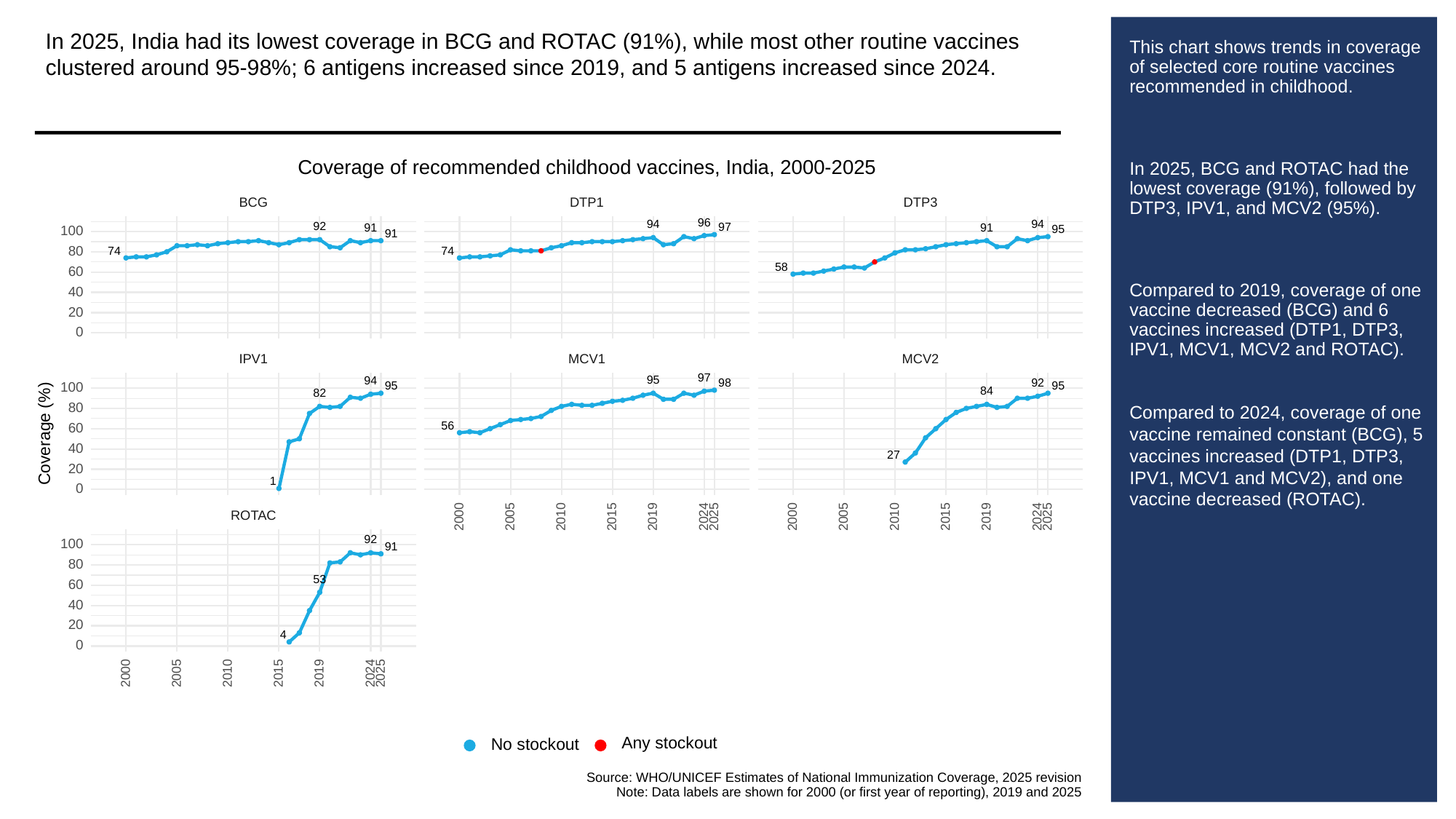

In 2025, India had its lowest coverage in BCG and ROTAC (91%), while most other routine vaccines clustered around 95-98%; 6 antigens increased since 2019, and 5 antigens increased since 2024.
# This chart shows trends in coverage of selected core routine vaccines recommended in childhood.

In 2025, BCG and ROTAC had the lowest coverage (91%), followed by DTP3, IPV1, and MCV2 (95%).

Compared to 2019, coverage of one vaccine decreased (BCG) and 6 vaccines increased (DTP1, DTP3, IPV1, MCV1, MCV2 and ROTAC).

Compared to 2024, coverage of one vaccine remained constant (BCG), 5 vaccines increased (DTP1, DTP3, IPV1, MCV1 and MCV2), and one vaccine decreased (ROTAC).

Coverage of recommended childhood vaccines, India, 2000-2025
BCG
DTP3
DTP1

96
94
94

92
97
91
91
95
100
91

80
74
74

58

60

40

20

0

MCV1
MCV2
IPV1

97
95
94

98
92
95
95
100
84

82

80

56

60
Coverage (%)

40

27

20

1

0

ROTAC
2000
2005
2010
2015
2019
2024
2025
2000
2005
2010
2015
2019
2024
2025

92
100
91

80

53
60

40

20

4

0

2000
2005
2010
2015
2019
2024
2025
Any stockout
No stockout

Source: WHO/UNICEF Estimates of National Immunization Coverage, 2025 revision
Note: Data labels are shown for 2000 (or first year of reporting), 2019 and 2025